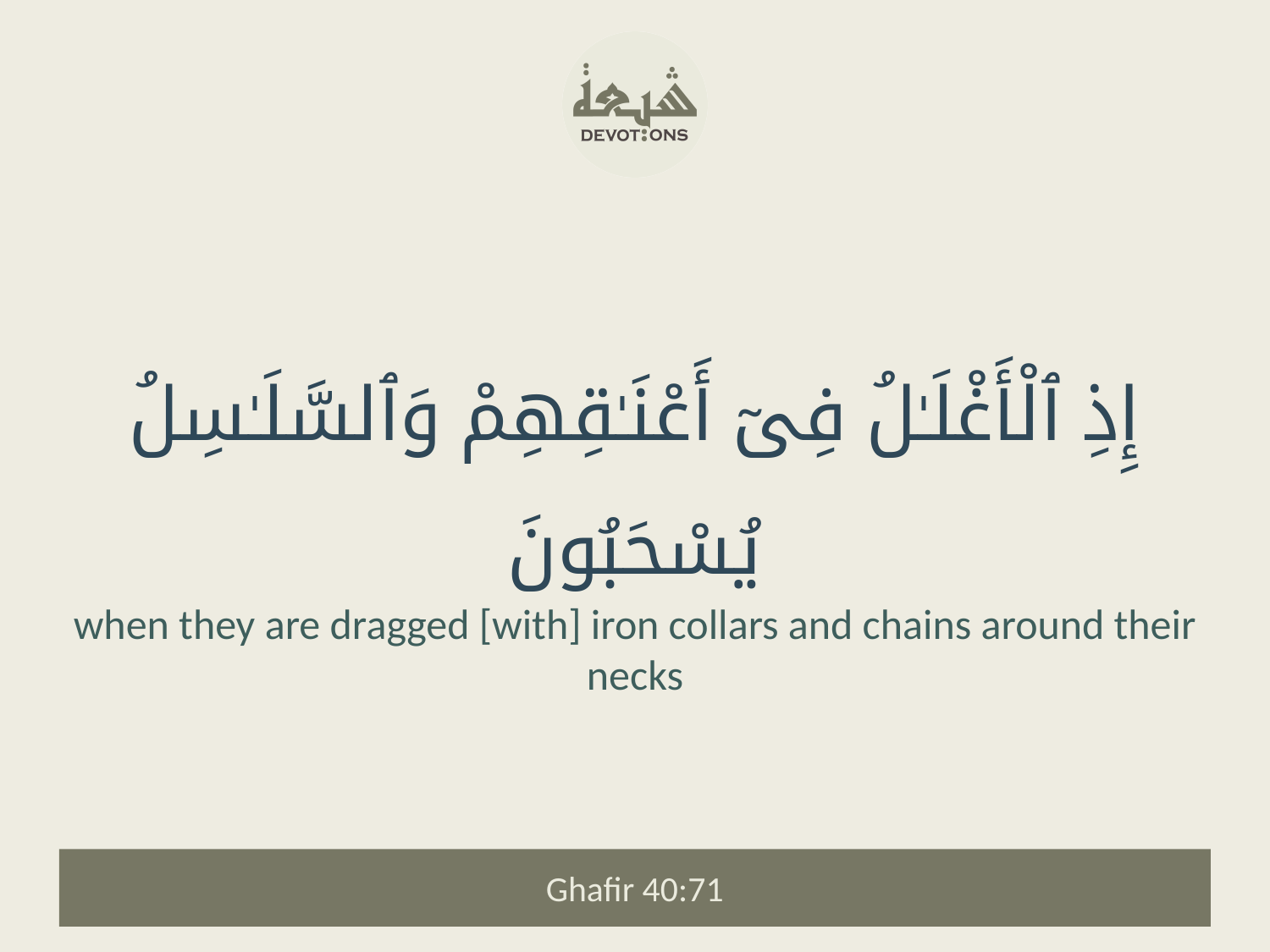

إِذِ ٱلْأَغْلَـٰلُ فِىٓ أَعْنَـٰقِهِمْ وَٱلسَّلَـٰسِلُ يُسْحَبُونَ
when they are dragged [with] iron collars and chains around their necks
Ghafir 40:71